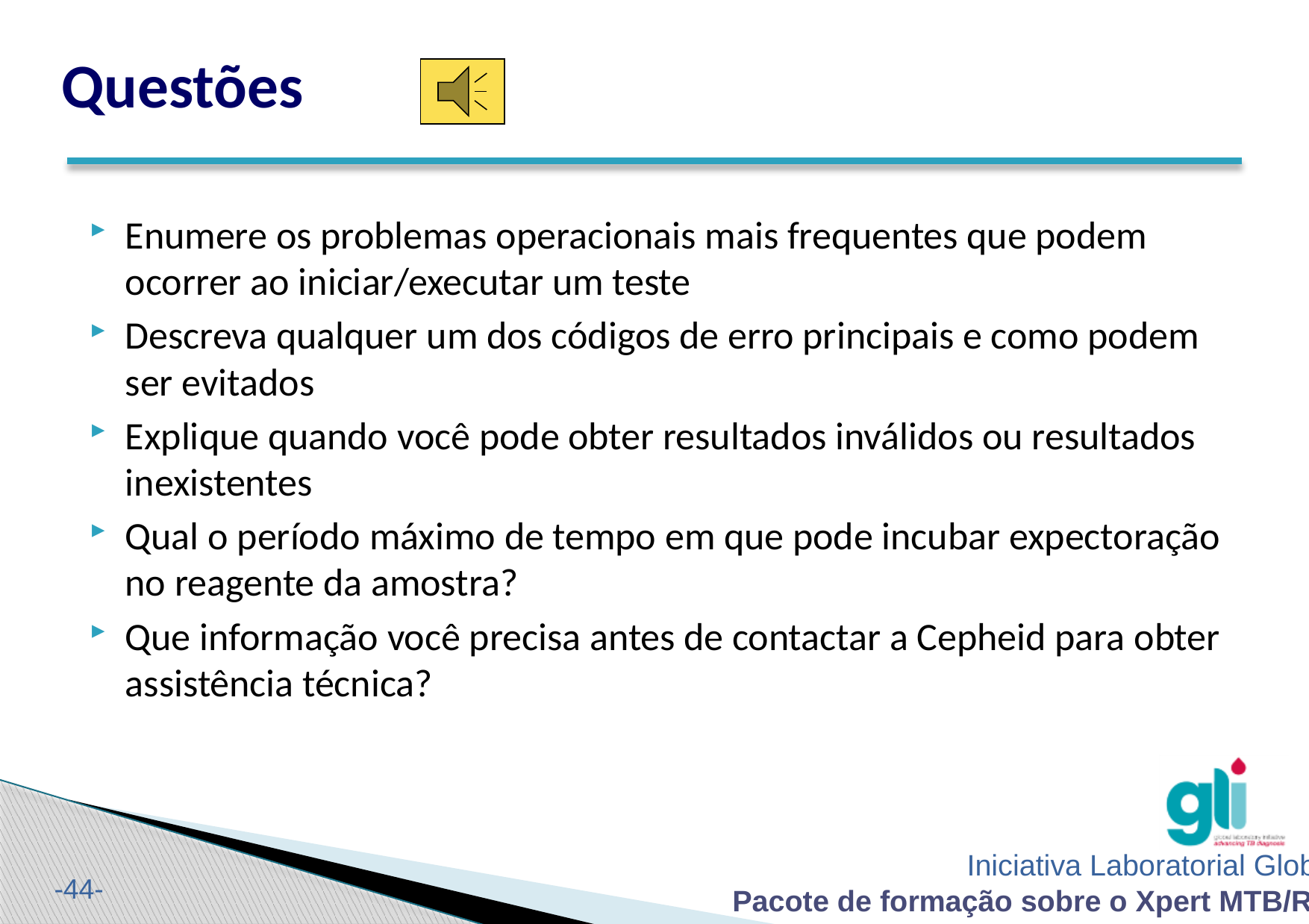

Questões

Enumere os problemas operacionais mais frequentes que podem ocorrer ao iniciar/executar um teste
Descreva qualquer um dos códigos de erro principais e como podem ser evitados
Explique quando você pode obter resultados inválidos ou resultados inexistentes
Qual o período máximo de tempo em que pode incubar expectoração no reagente da amostra?
Que informação você precisa antes de contactar a Cepheid para obter assistência técnica?